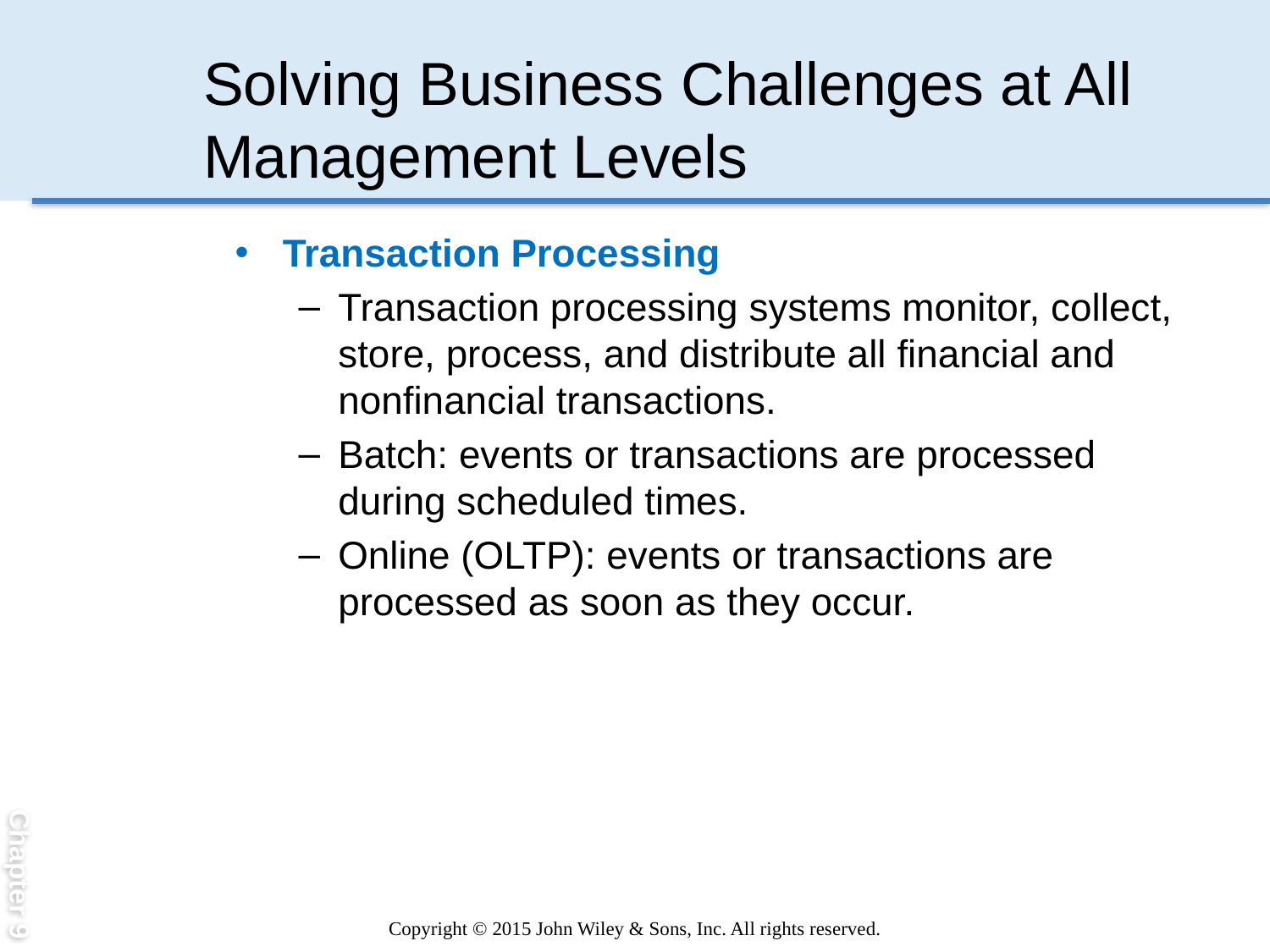

Chapter 9
# Solving Business Challenges at All Management Levels
Transaction Processing
Transaction processing systems monitor, collect, store, process, and distribute all financial and nonfinancial transactions.
Batch: events or transactions are processed during scheduled times.
Online (OLTP): events or transactions are processed as soon as they occur.